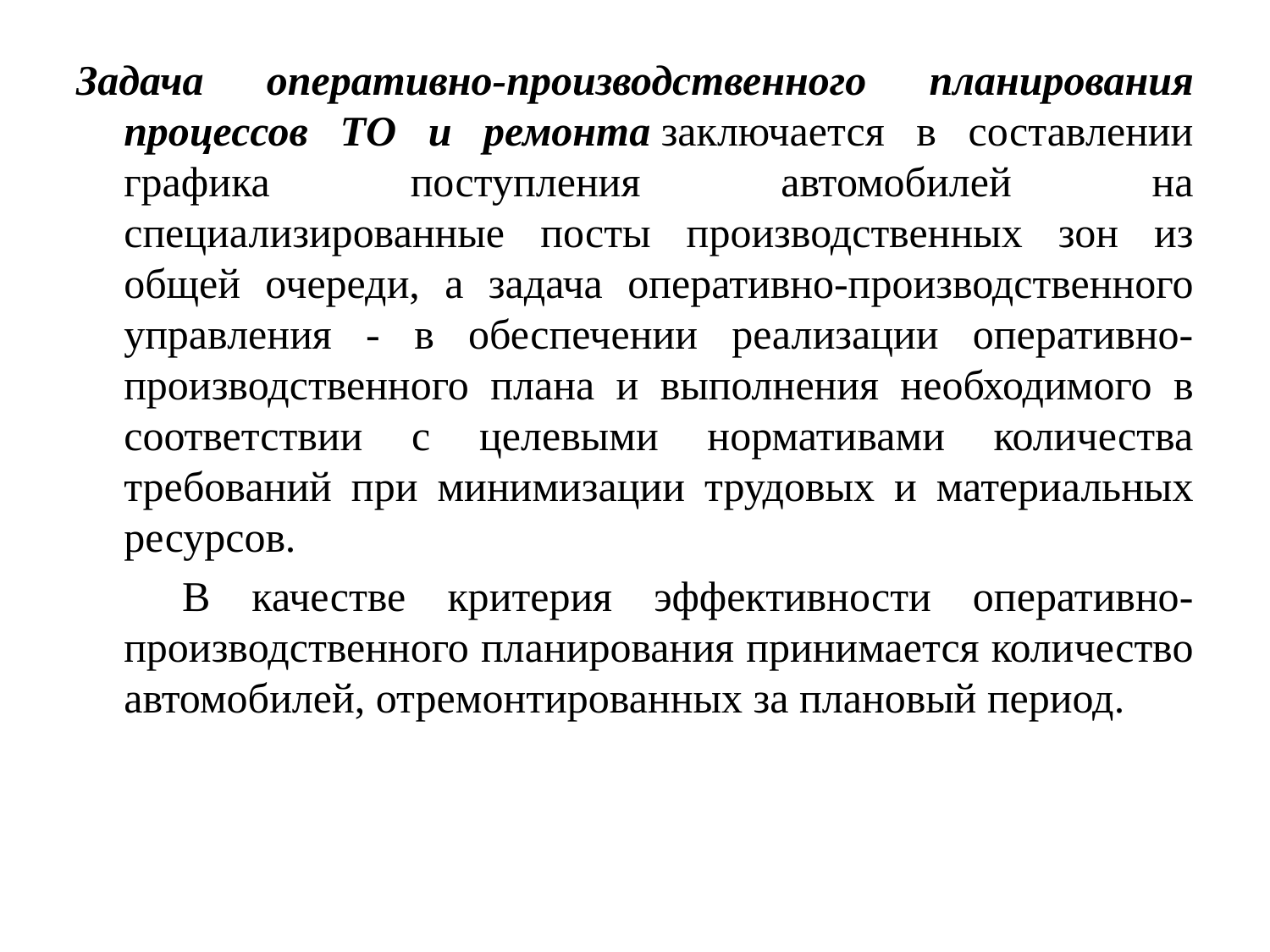

Задача оперативно-производственного планирования процессов ТО и ремонта заключается в составлении графика поступления автомобилей на специализированные посты производственных зон из общей очереди, а задача оперативно-производственного управления - в обеспечении реализации оперативно-производственного плана и выполнения необходимого в соответствии с целевыми нормативами количества требований при минимизации трудовых и материальных ресурсов.
          В качестве критерия эффективности оперативно-производственного планирования принимается количество автомобилей, отремонтированных за плановый период.